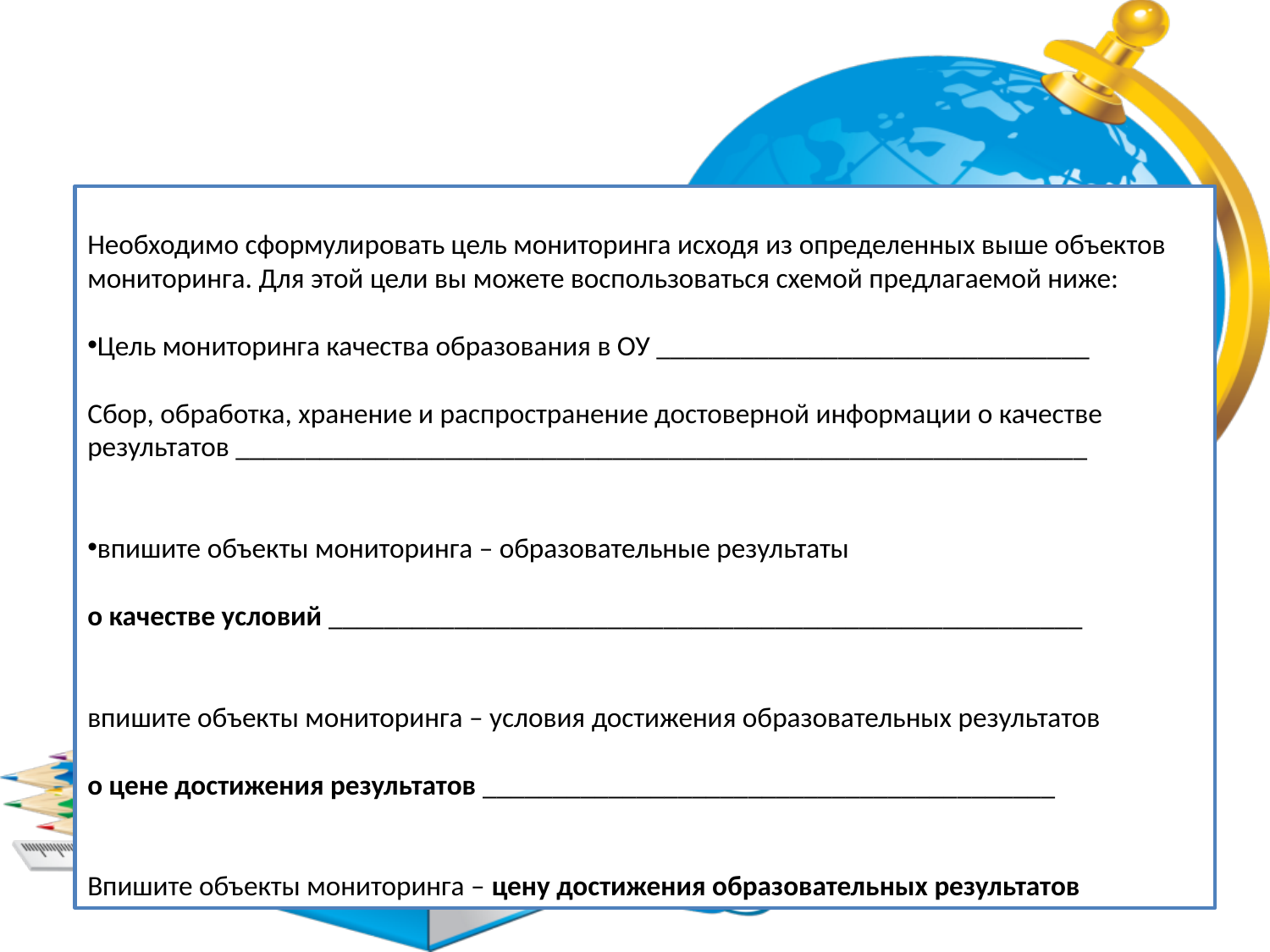

Необходимо сформулировать цель мониторинга исходя из определенных выше объектов мониторинга. Для этой цели вы можете воспользоваться схемой предлагаемой ниже:

Цель мониторинга качества образования в ОУ _______________________________

Сбор, обработка, хранение и распространение достоверной информации о качестве результатов _____________________________________________________________

впишите объекты мониторинга – образовательные результаты

о качестве условий ______________________________________________________

впишите объекты мониторинга – условия достижения образовательных результатов

о цене достижения результатов _________________________________________

Впишите объекты мониторинга – цену достижения образовательных результатов